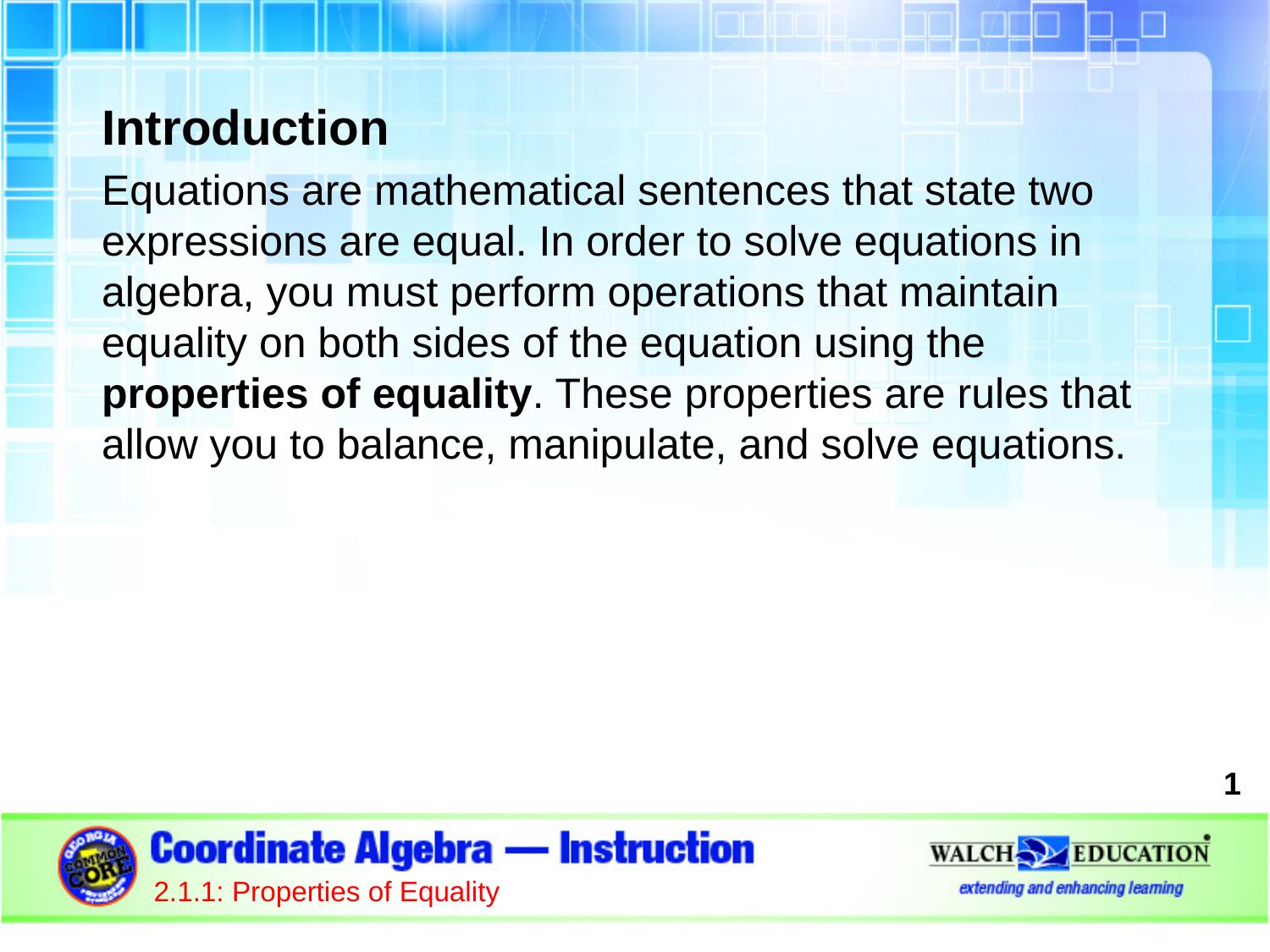

Introduction
Equations are mathematical sentences that state two expressions are equal. In order to solve equations in algebra, you must perform operations that maintain equality on both sides of the equation using the properties of equality. These properties are rules that allow you to balance, manipulate, and solve equations.
1
2.1.1: Properties of Equality